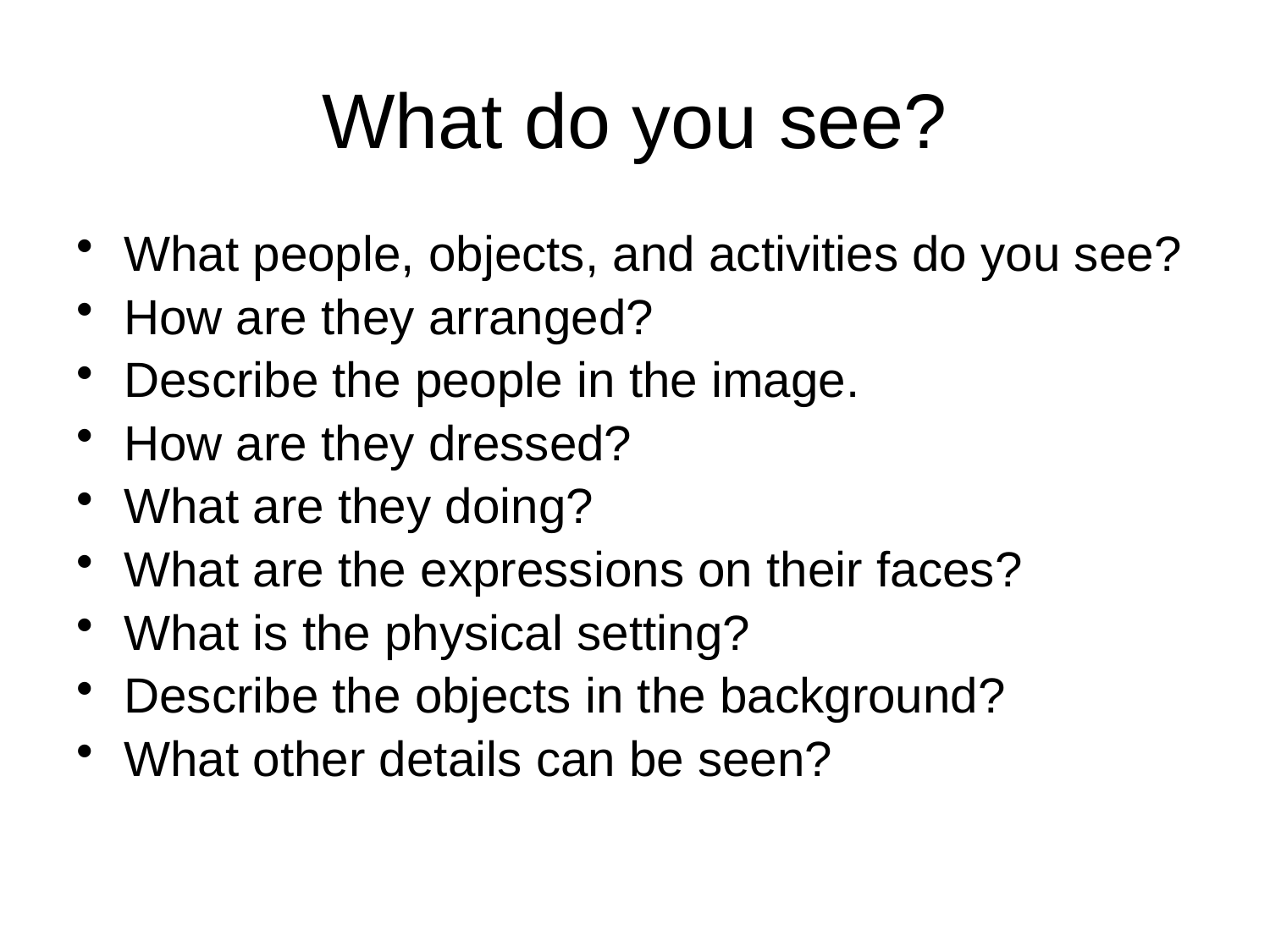

# What do you see?
What people, objects, and activities do you see?
How are they arranged?
Describe the people in the image.
How are they dressed?
What are they doing?
What are the expressions on their faces?
What is the physical setting?
Describe the objects in the background?
What other details can be seen?